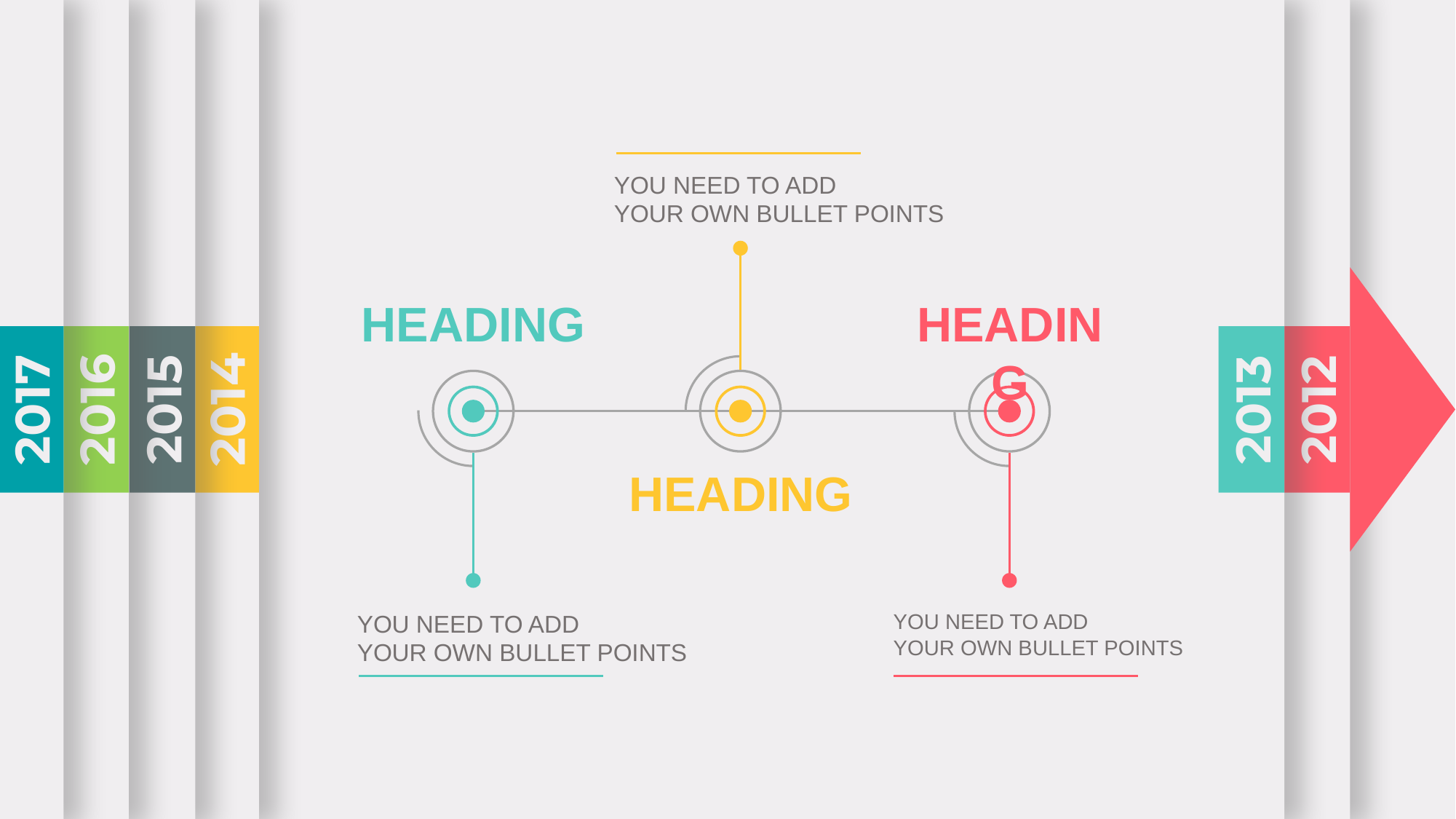

2017

2016

2015

2014

2013

2012
YOU NEED TO ADD
YOUR OWN BULLET POINTS

HEADING
HEADING

HEADING

YOU NEED TO ADD
YOUR OWN BULLET POINTS
YOU NEED TO ADD
YOUR OWN BULLET POINTS